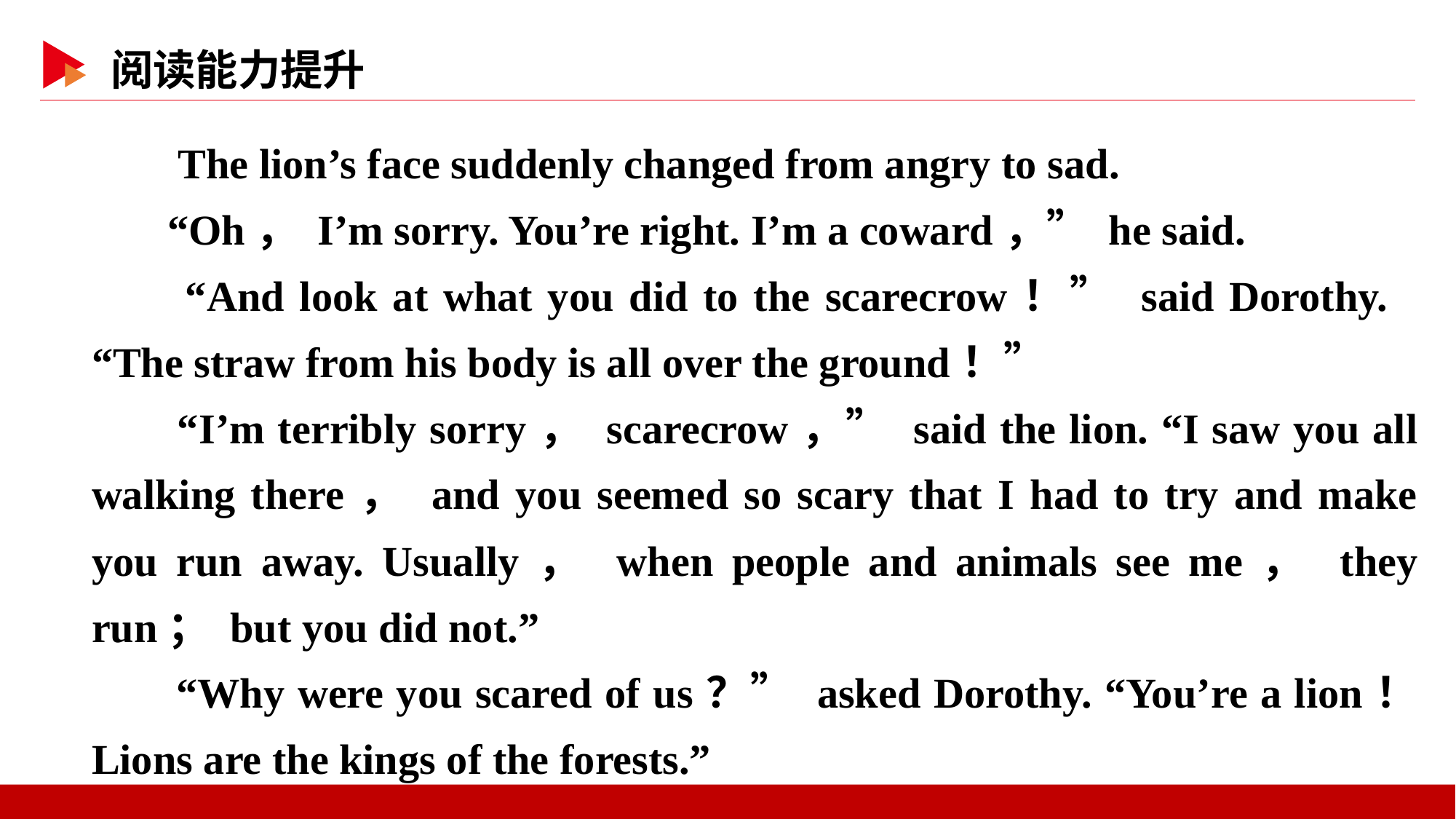

The lion’s face suddenly changed from angry to sad.
    “Oh， I’m sorry. You’re right. I’m a coward，” he said.
    “And look at what you did to the scarecrow！” said Dorothy.   “The straw from his body is all over the ground！”
    “I’m terribly sorry， scarecrow，” said the lion. “I saw you all walking there， and you seemed so scary that I had to try and make you run away. Usually， when people and animals see me， they run； but you did not.”
    “Why were you scared of us？” asked Dorothy. “You’re a lion！ Lions are the kings of the forests.”